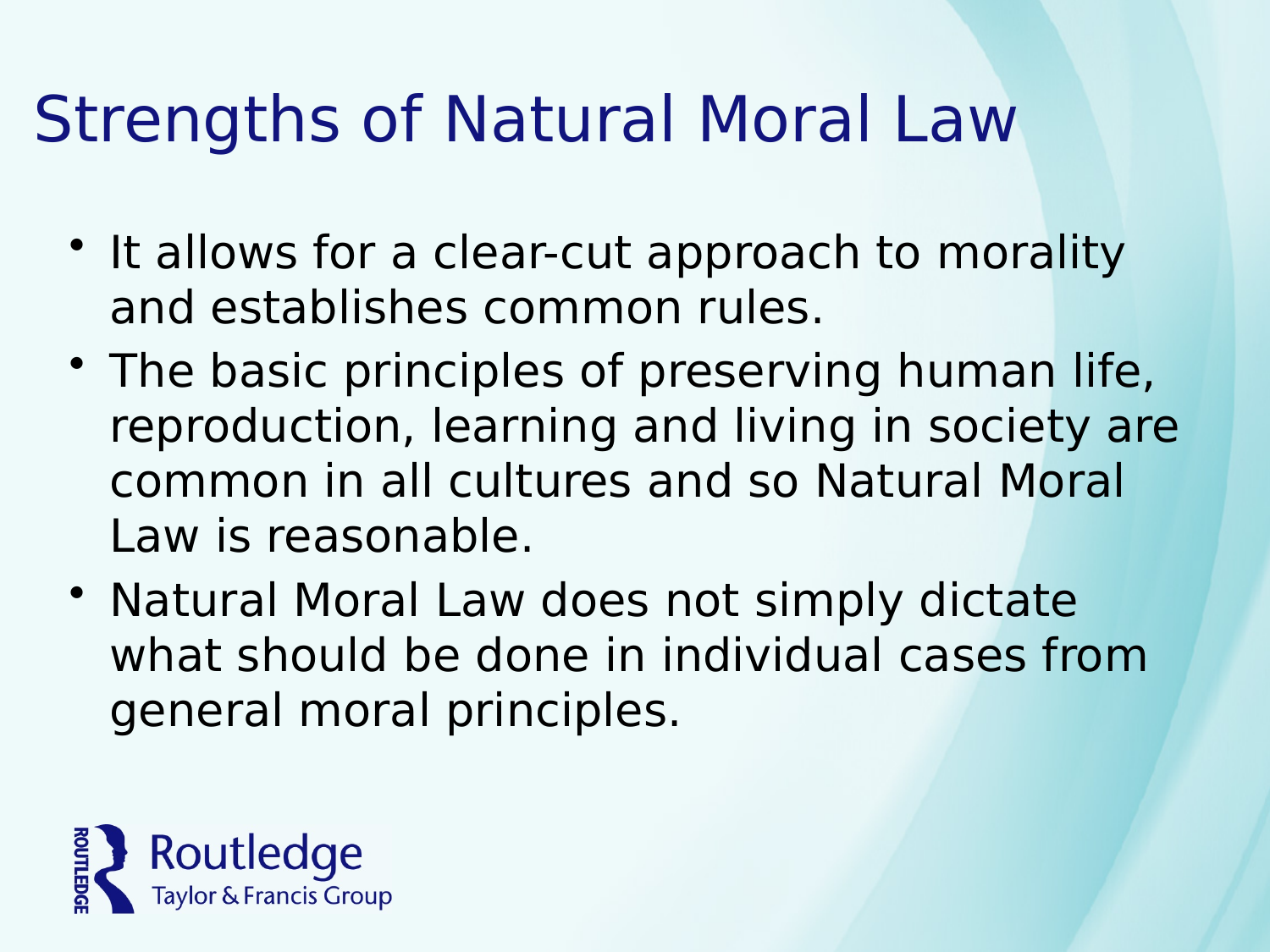

# Strengths of Natural Moral Law
It allows for a clear-cut approach to morality and establishes common rules.
The basic principles of preserving human life, reproduction, learning and living in society are common in all cultures and so Natural Moral Law is reasonable.
Natural Moral Law does not simply dictate what should be done in individual cases from general moral principles.